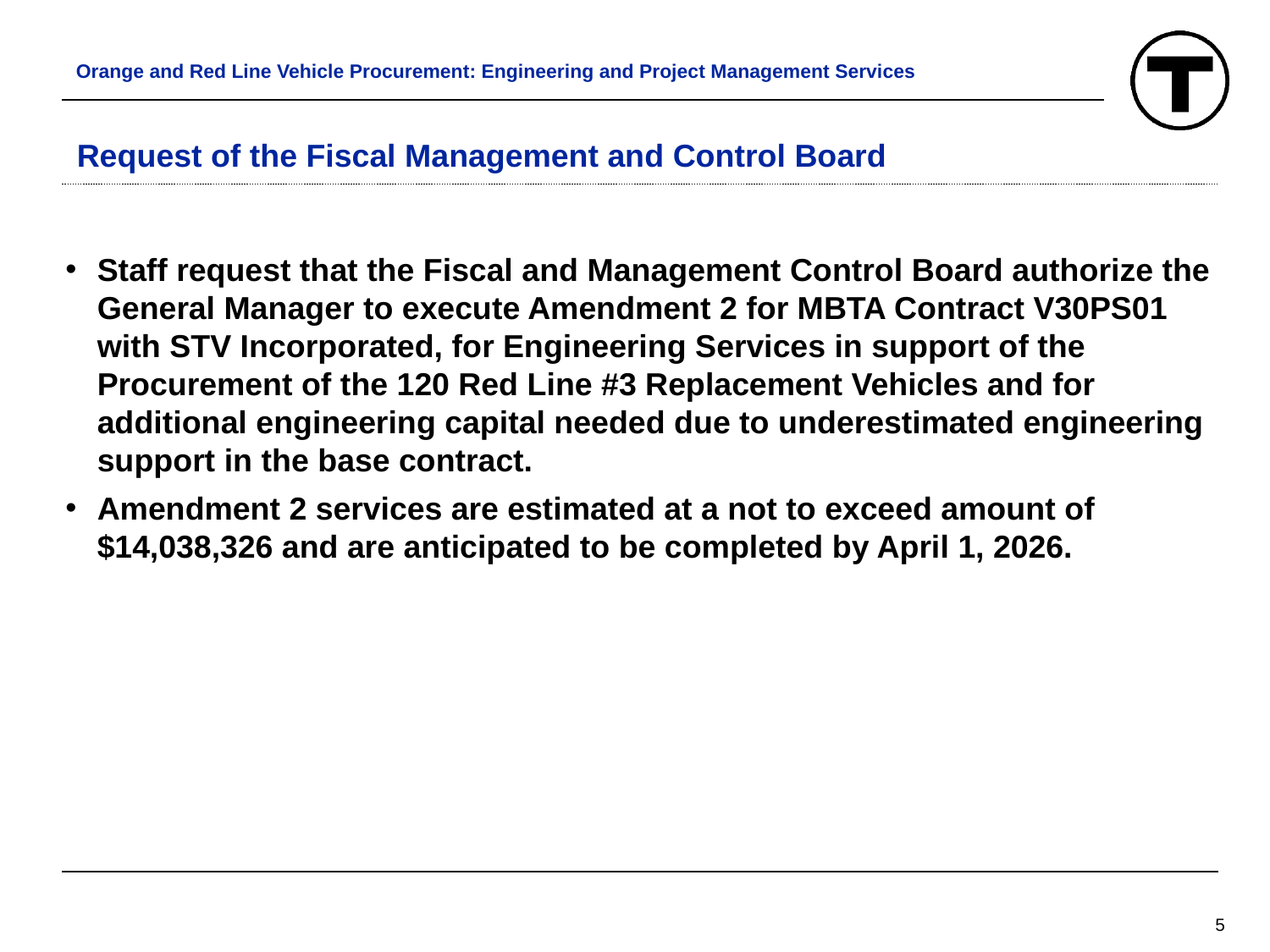

Orange and Red Line Vehicle Procurement: Engineering and Project Management Services
# Request of the Fiscal Management and Control Board
Staff request that the Fiscal and Management Control Board authorize the General Manager to execute Amendment 2 for MBTA Contract V30PS01 with STV Incorporated, for Engineering Services in support of the Procurement of the 120 Red Line #3 Replacement Vehicles and for additional engineering capital needed due to underestimated engineering support in the base contract.
Amendment 2 services are estimated at a not to exceed amount of $14,038,326 and are anticipated to be completed by April 1, 2026.